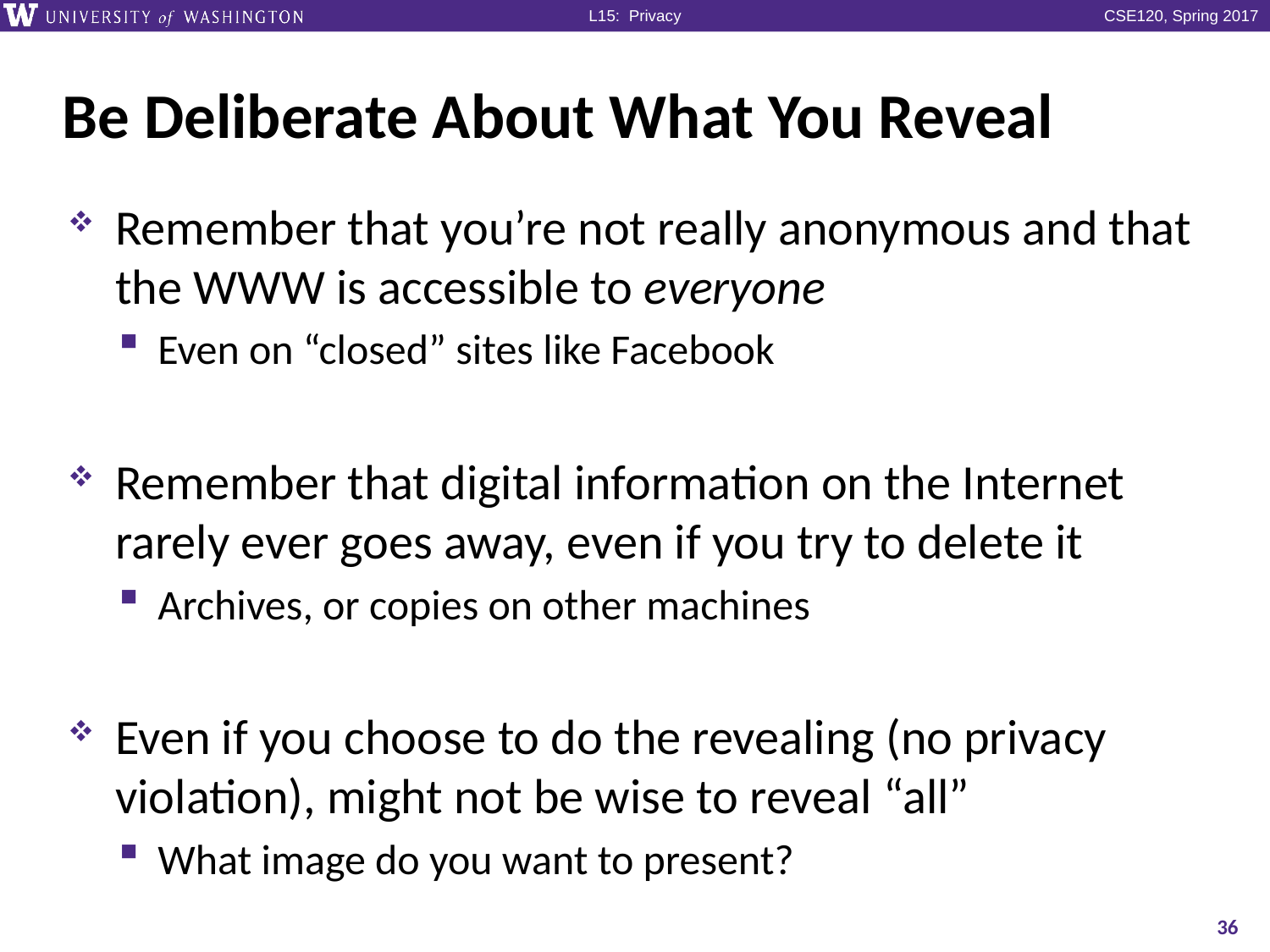

# Be Deliberate About What You Reveal
Remember that you’re not really anonymous and that the WWW is accessible to everyone
Even on “closed” sites like Facebook

Remember that digital information on the Internet rarely ever goes away, even if you try to delete it
Archives, or copies on other machines

Even if you choose to do the revealing (no privacy violation), might not be wise to reveal “all”
What image do you want to present?
36